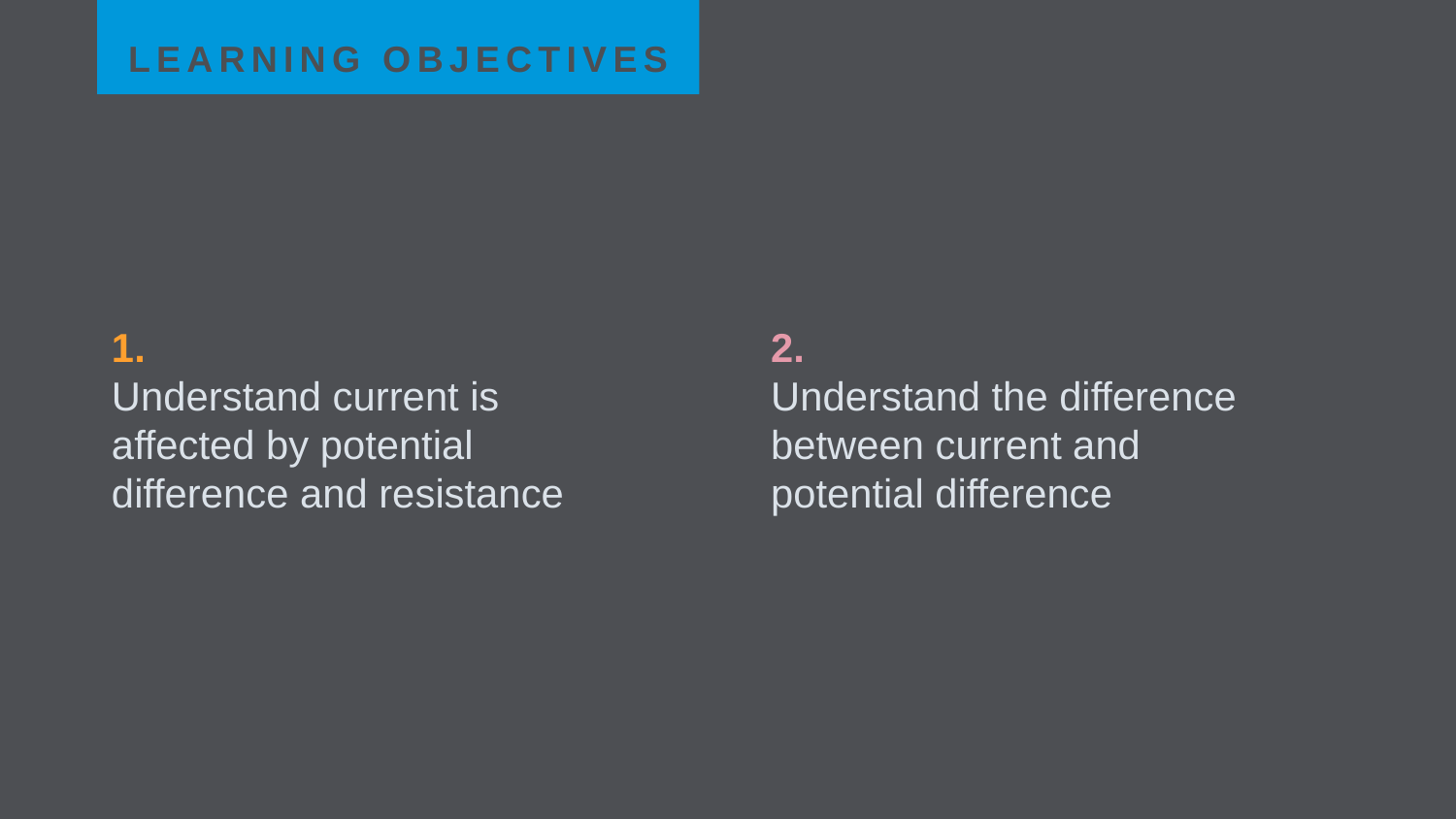

LEARNING OBJECTIVES
1.
Understand current is affected by potential difference and resistance
2.
Understand the difference between current and potential difference